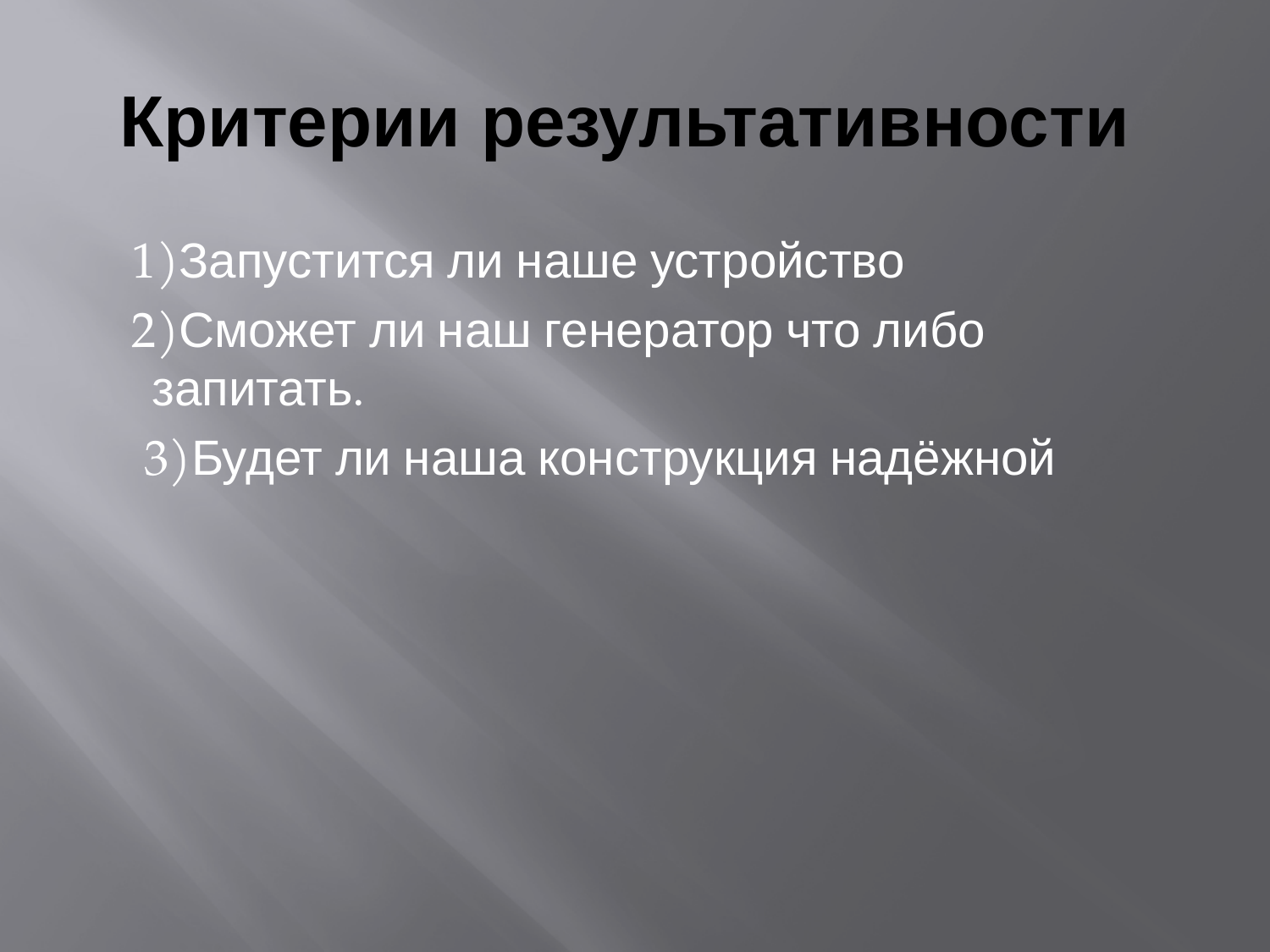

# Критерии результативности
   1)Запустится ли наше устройство
   2)Сможет ли наш генератор что либо запитать.
    3)Будет ли наша конструкция надёжной